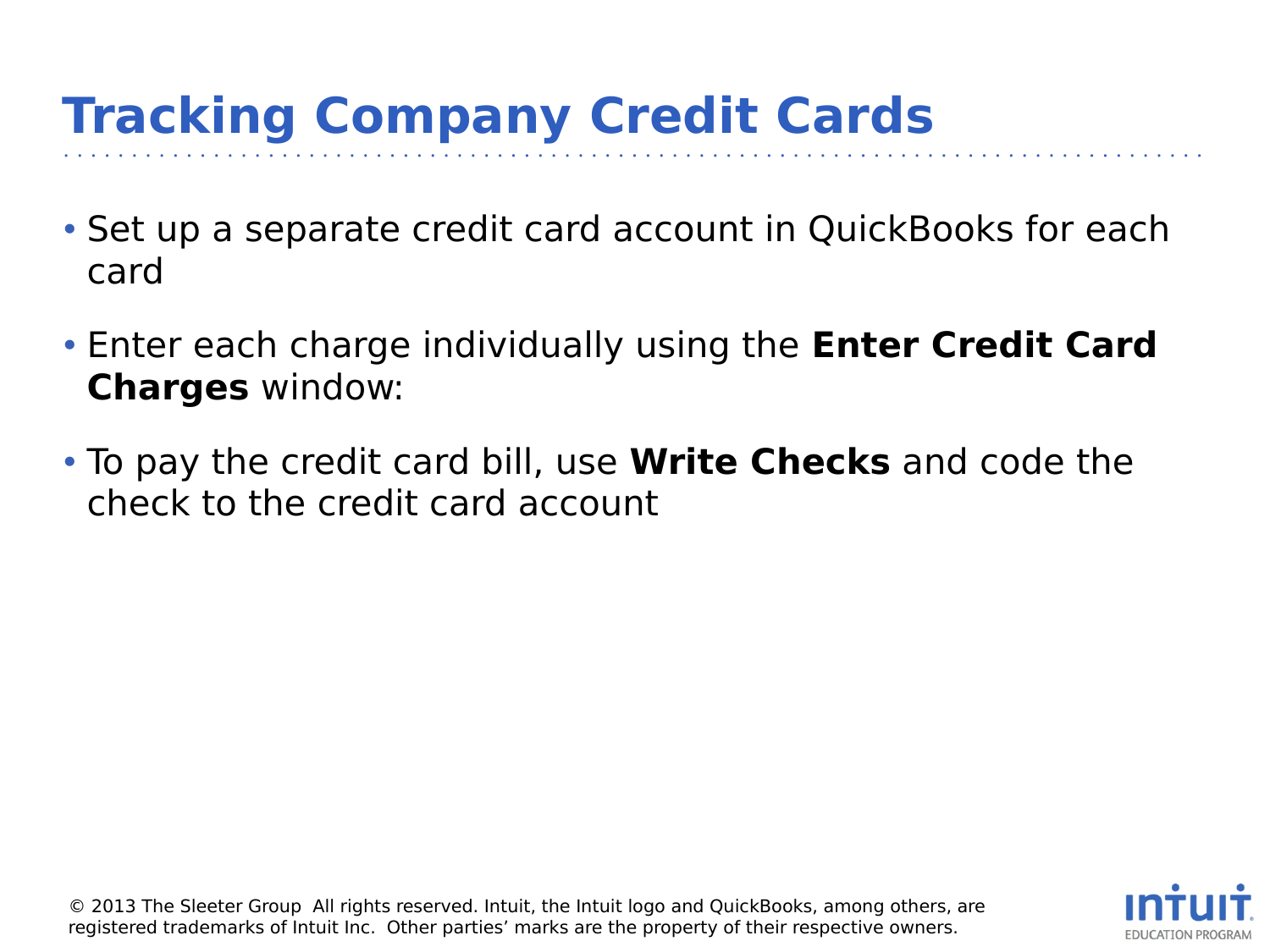

# Tracking Company Credit Cards
Set up a separate credit card account in QuickBooks for each card
Enter each charge individually using the Enter Credit Card Charges window:
To pay the credit card bill, use Write Checks and code the check to the credit card account